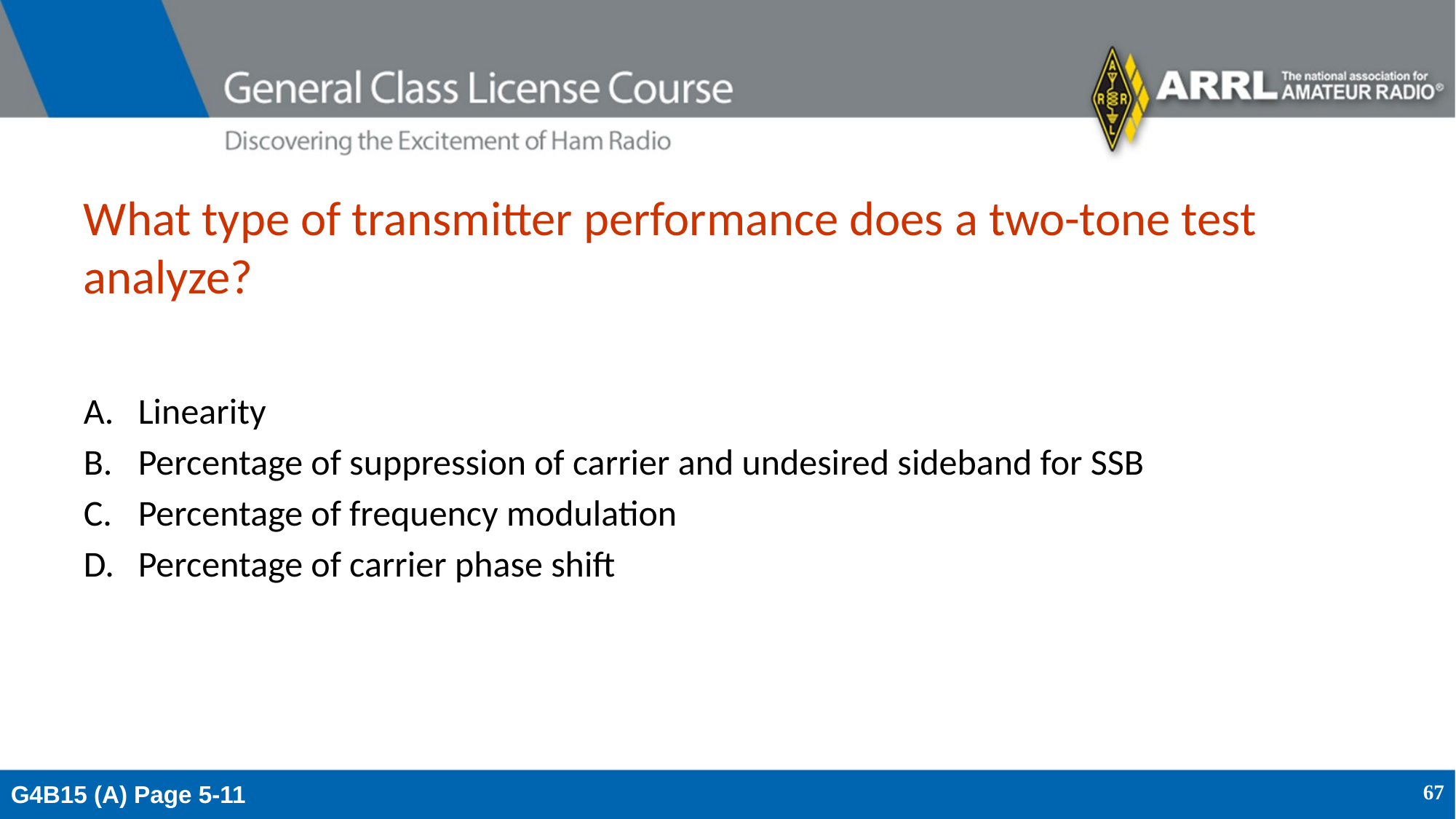

# What type of transmitter performance does a two-tone test analyze?
Linearity
Percentage of suppression of carrier and undesired sideband for SSB
Percentage of frequency modulation
Percentage of carrier phase shift
G4B15 (A) Page 5-11
67